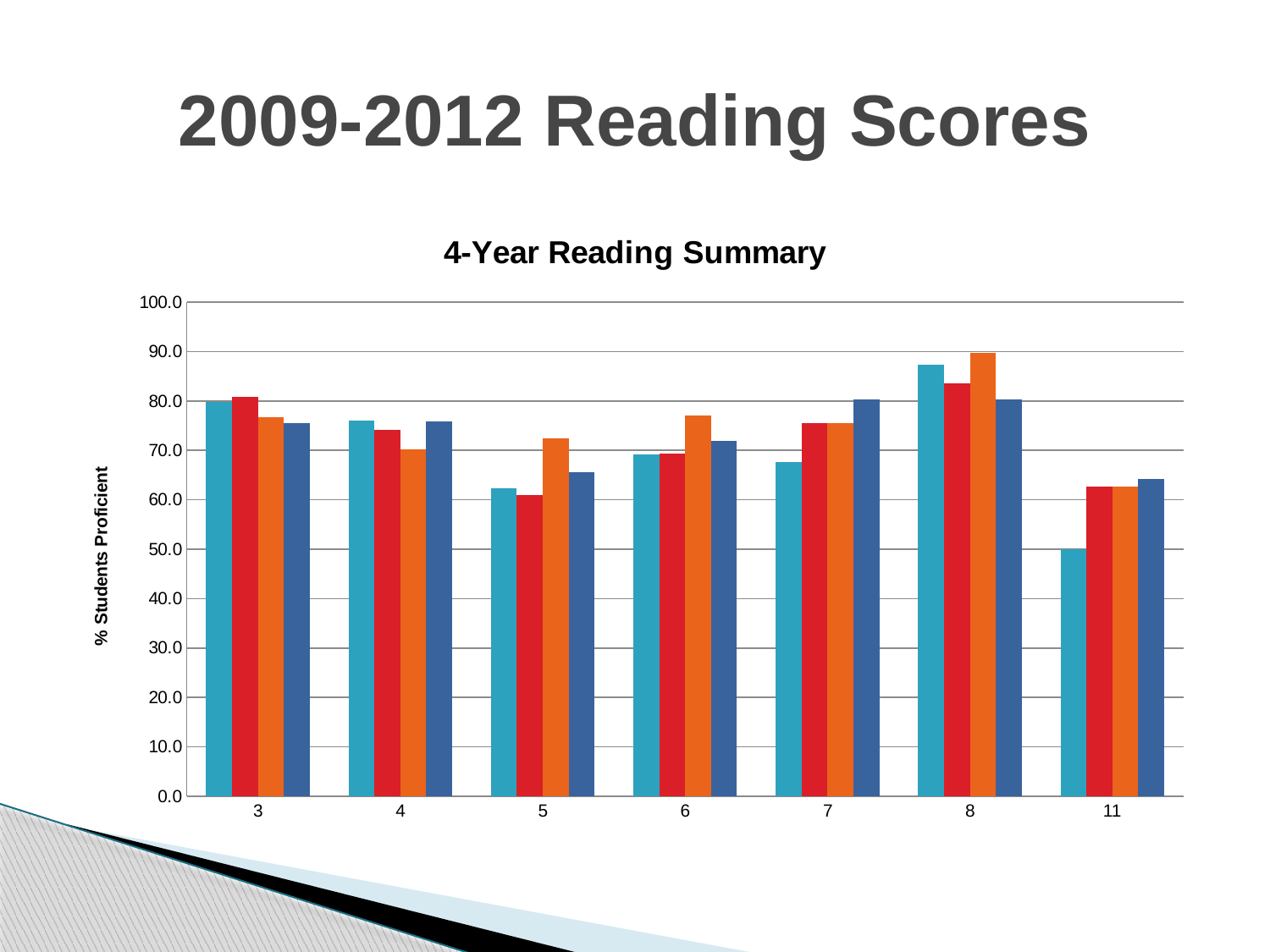

# 2009-2012 Reading Scores

### Chart: 4-Year Reading Summary

| Category | 2009 | 2010 | 2011 | 2012 |
|---|---|---|---|---|
| 3.0 | 79.8 | 80.9 | 76.7 | 75.6 |
| 4.0 | 76.1 | 74.1 | 70.2 | 75.8 |
| 5.0 | 62.4 | 61.0 | 72.4 | 65.6 |
| 6.0 | 69.2 | 69.3 | 77.1 | 71.9 |
| 7.0 | 67.7 | 75.5 | 75.5 | 80.3 |
| 8.0 | 87.4 | 83.5 | 89.8 | 80.3 |
| 11.0 | 50.0 | 62.6 | 62.6 | 64.2 |